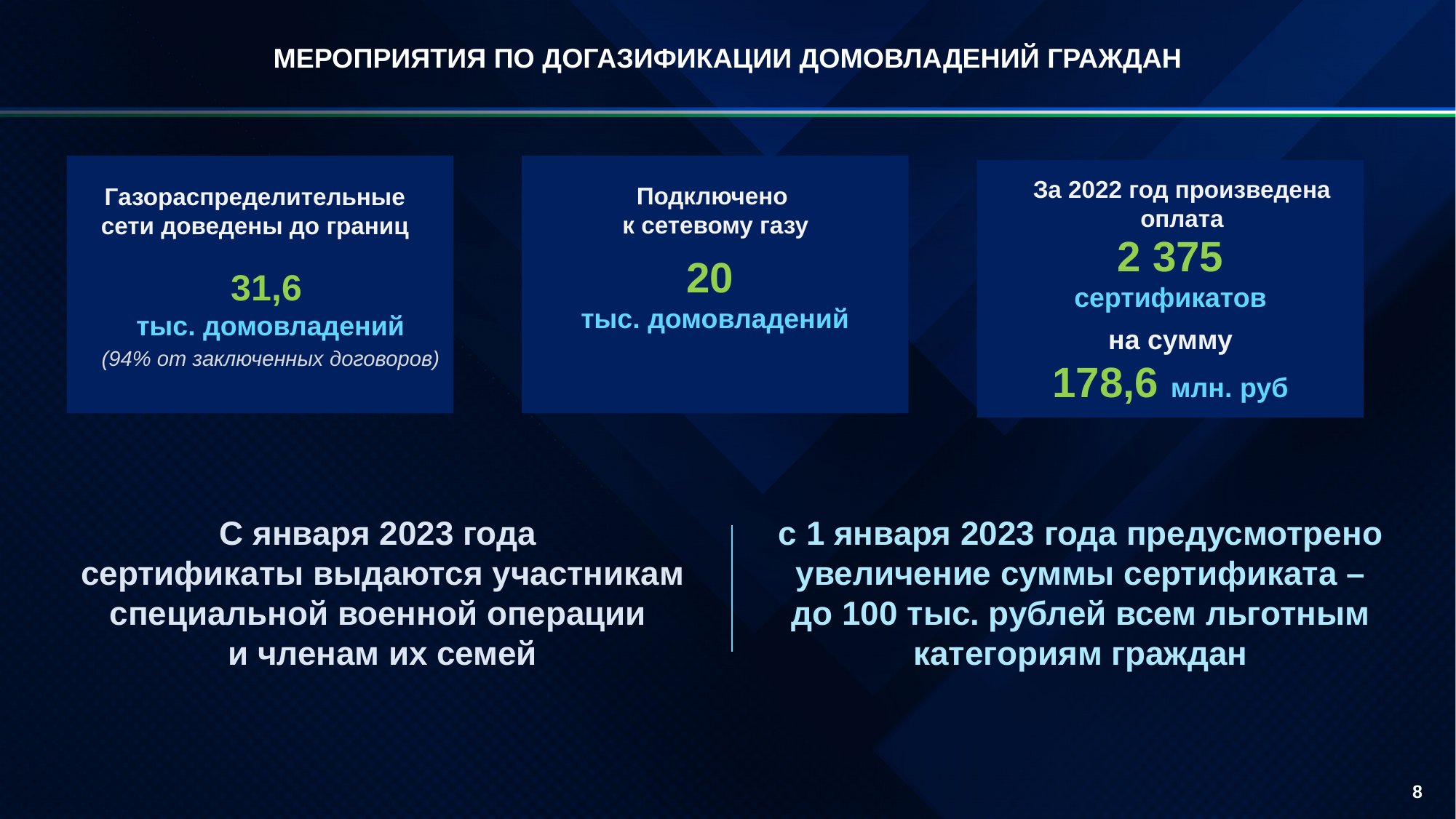

МЕРОПРИЯТИЯ ПО ДОГАЗИФИКАЦИИ ДОМОВЛАДЕНИЙ ГРАЖДАН

За 2022 год произведена оплата
Подключено
к сетевому газу
Газораспределительные сети доведены до границ
2 375 сертификатов
20
тыс. домовладений
31,6
 тыс. домовладений
на сумму
178,6 млн. руб
(94% от заключенных договоров)
с 1 января 2023 года предусмотрено увеличение суммы сертификата – до 100 тыс. рублей всем льготным категориям граждан
С января 2023 года
сертификаты выдаются участникам специальной военной операции
и членам их семей
8